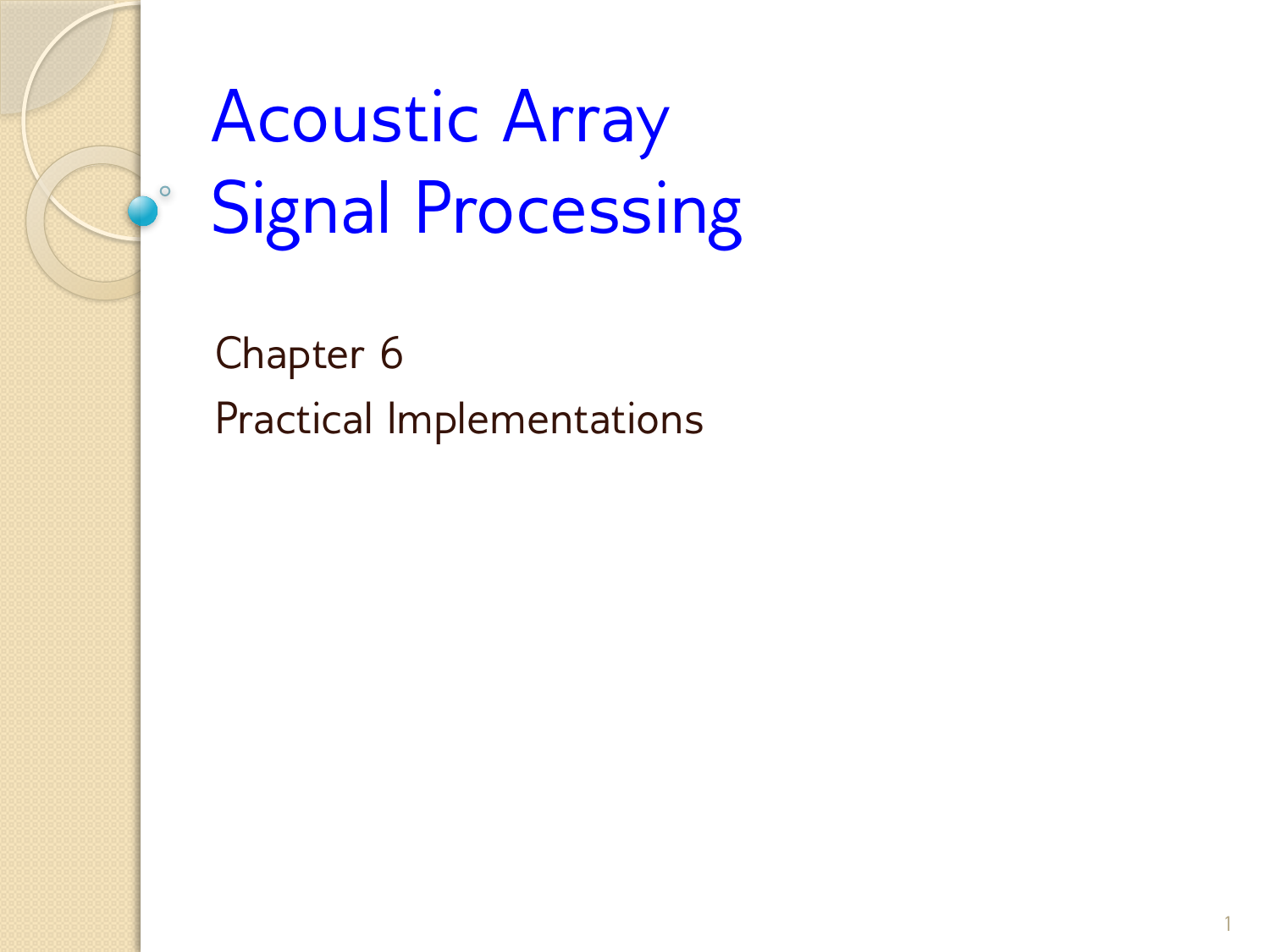

# Acoustic Array Signal Processing

Chapter 6
Practical Implementations

1